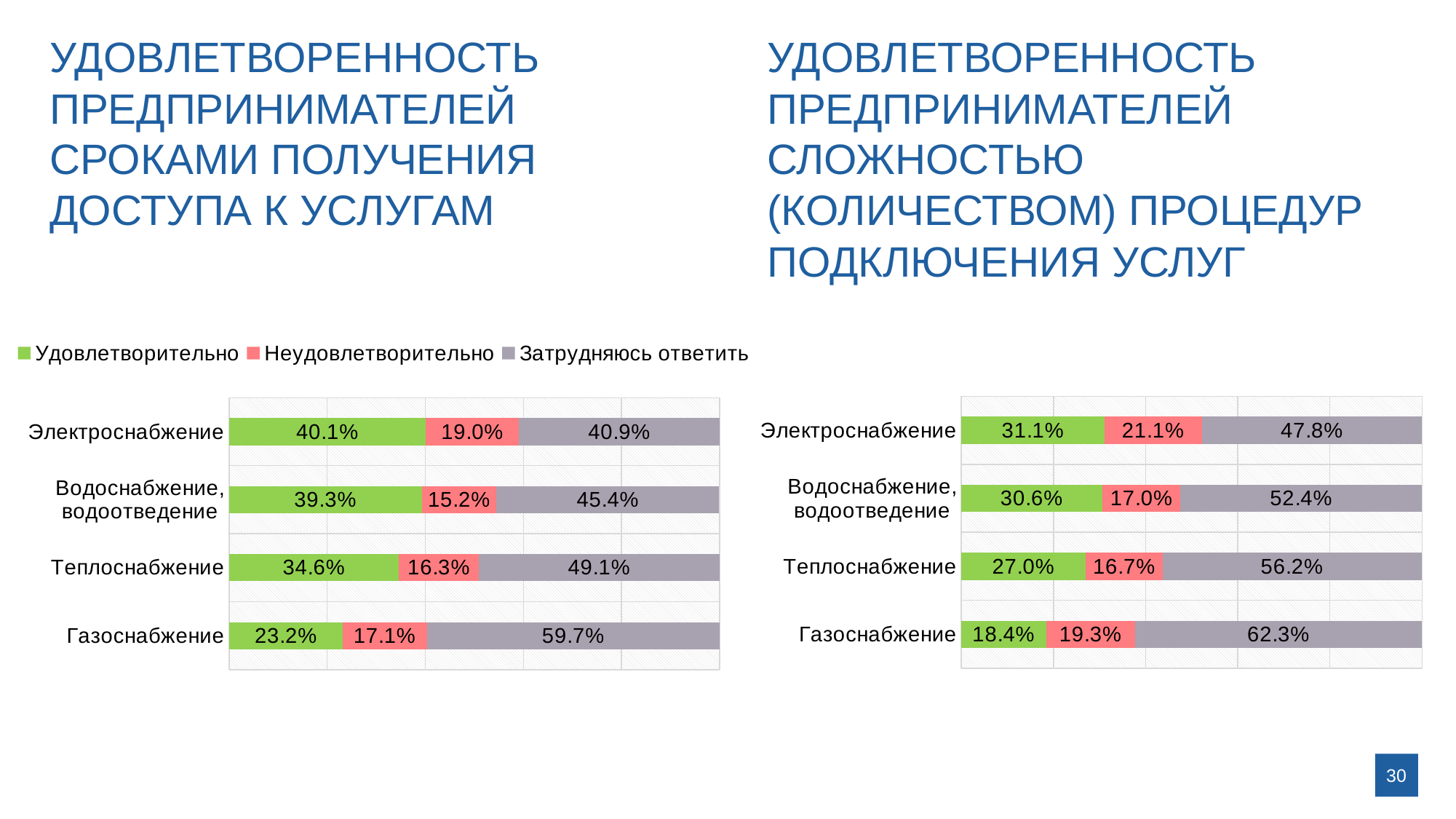

УДОВЛЕТВОРЕННОСТЬ ПРЕДПРИНИМАТЕЛЕЙ СРОКАМИ ПОЛУЧЕНИЯ ДОСТУПА К УСЛУГАМ
УДОВЛЕТВОРЕННОСТЬ ПРЕДПРИНИМАТЕЛЕЙ СЛОЖНОСТЬЮ (КОЛИЧЕСТВОМ) ПРОЦЕДУР ПОДКЛЮЧЕНИЯ УСЛУГ

### Chart

| Category | Удовлетворительно | Неудовлетворительно | Затрудняюсь ответить |
|---|---|---|---|
| Электроснабжение | 0.401 | 0.19 | 0.409 |
| Водоснабжение, водоотведение | 0.393 | 0.152 | 0.454 |
| Теплоснабжение | 0.346 | 0.163 | 0.491 |
| Газоснабжение | 0.232 | 0.171 | 0.597 |

### Chart

| Category | Удовлетворительно | Неудовлетворительно | Затрудняюсь ответить |
|---|---|---|---|
| Электроснабжение | 0.3110000000000024 | 0.21100000000000024 | 0.4780000000000003 |
| Водоснабжение, водоотведение | 0.3060000000000004 | 0.17 | 0.524 |
| Теплоснабжение | 0.27 | 0.167 | 0.5620000000000006 |
| Газоснабжение | 0.1840000000000004 | 0.193 | 0.6230000000000048 |
30